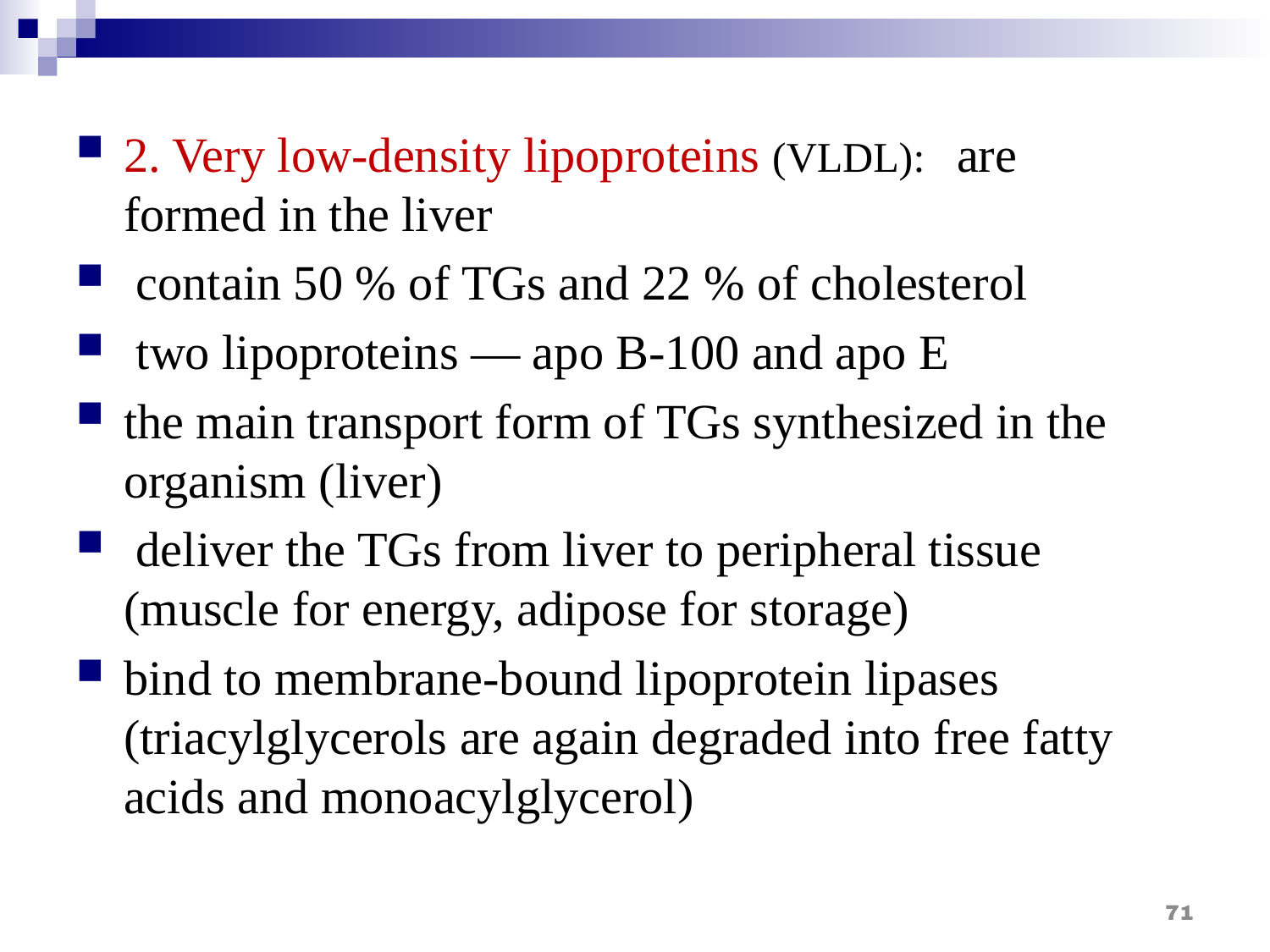

2. Very low-density lipoproteins (VLDL):   are formed in the liver
 contain 50 % of TGs and 22 % of cholesterol
 two lipoproteins — apo B-100 and apo E
the main transport form of TGs synthesized in the organism (liver)
 deliver the TGs from liver to peripheral tissue (muscle for energy, adipose for storage)
bind to membrane-bound lipoprotein lipases (triacylglycerols are again degraded into free fatty acids and monoacylglycerol)
71